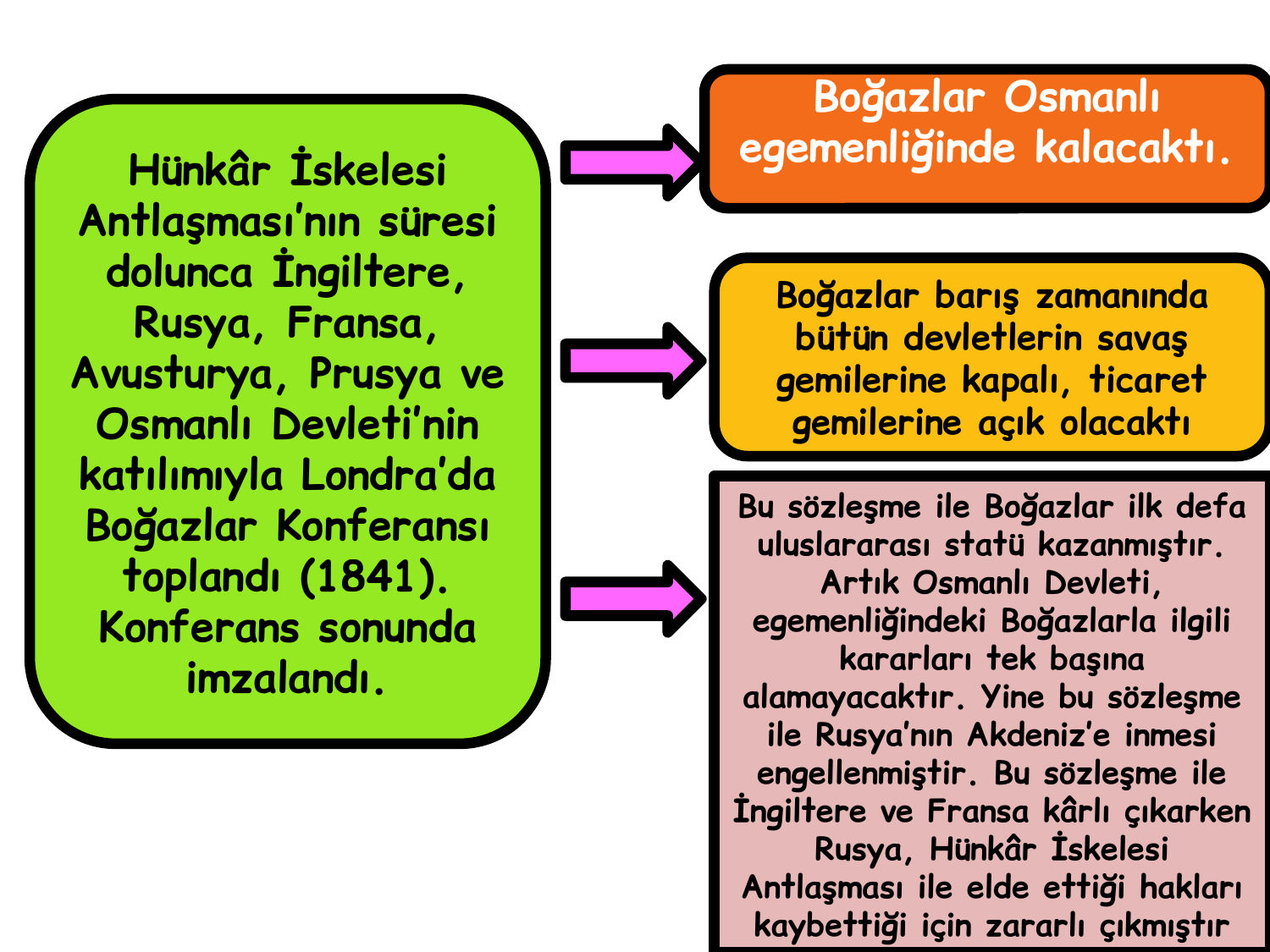

Boğazlar Osmanlı egemenliğinde kalacaktı.

Hünkâr İskelesi Antlaşması’nın süresi dolunca İngiltere, Rusya, Fransa, Avusturya, Prusya ve Osmanlı Devleti’nin katılımıyla Londra’da Boğazlar Konferansı toplandı (1841). Konferans sonunda imzalandı.

Boğazlar barış zamanında bütün devletlerin savaş gemilerine kapalı, ticaret gemilerine açık olacaktı

Bu sözleşme ile Boğazlar ilk defa uluslararası statü kazanmıştır. Artık Osmanlı Devleti, egemenliğindeki Boğazlarla ilgili kararları tek başına alamayacaktır. Yine bu sözleşme ile Rusya’nın Akdeniz’e inmesi engellenmiştir. Bu sözleşme ile İngiltere ve Fransa kârlı çıkarken Rusya, Hünkâr İskelesi Antlaşması ile elde ettiği hakları kaybettiği için zararlı çıkmıştır